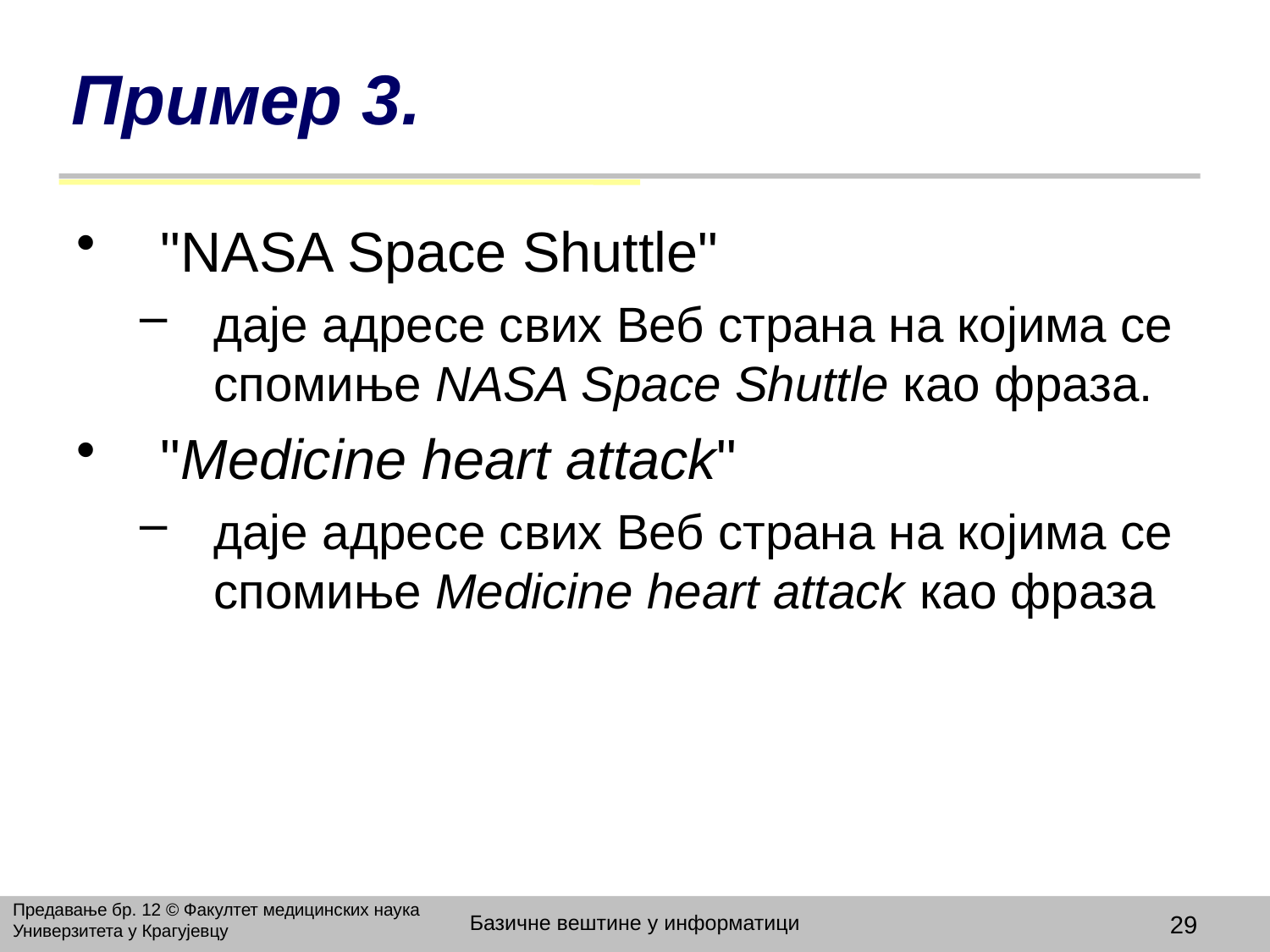

# Пример 3.
"NASA Space Shuttle"
даје адресе свих Веб страна на којима се спомиње NASA Space Shuttle као фраза.
"Medicine heart attack"
даје адресе свих Веб страна на којима се спомиње Medicine heart attack као фраза
Предавање бр. 12 © Факултет медицинских наука Универзитета у Крагујевцу
Базичне вештине у информатици
29